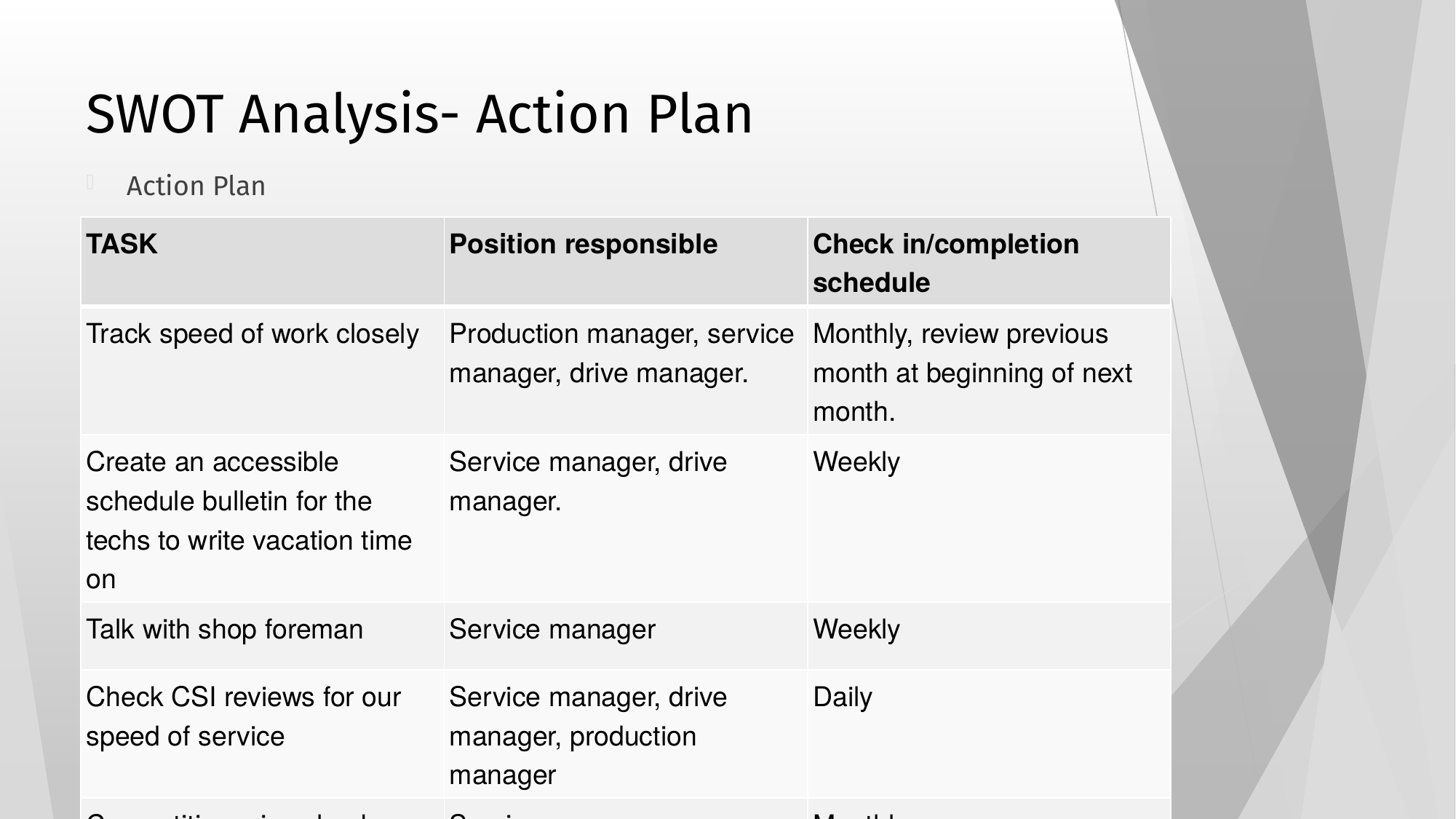

# SWOT Analysis- Action Plan
Action Plan
| TASK | Position responsible | Check in/completion schedule |
| --- | --- | --- |
| Track speed of work closely | Production manager, service manager, drive manager. | Monthly, review previous month at beginning of next month. |
| Create an accessible schedule bulletin for the techs to write vacation time on | Service manager, drive manager. | Weekly |
| Talk with shop foreman | Service manager | Weekly |
| Check CSI reviews for our speed of service | Service manager, drive manager, production manager | Daily |
| Competitive price checks | Service manager | Monthly |
|  |  |  |
|  |  |  |